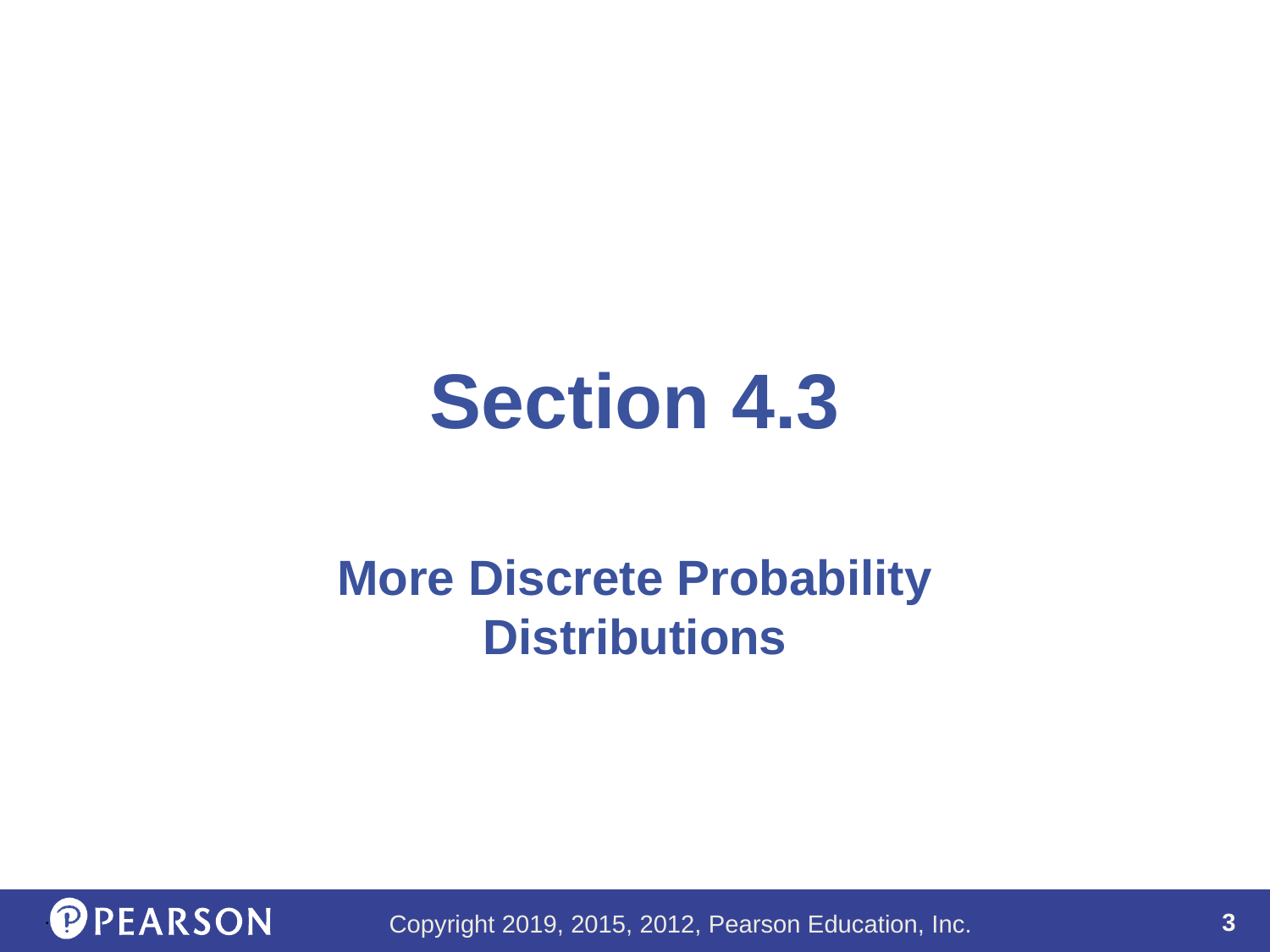

# Section 4.3
More Discrete Probability Distributions
.